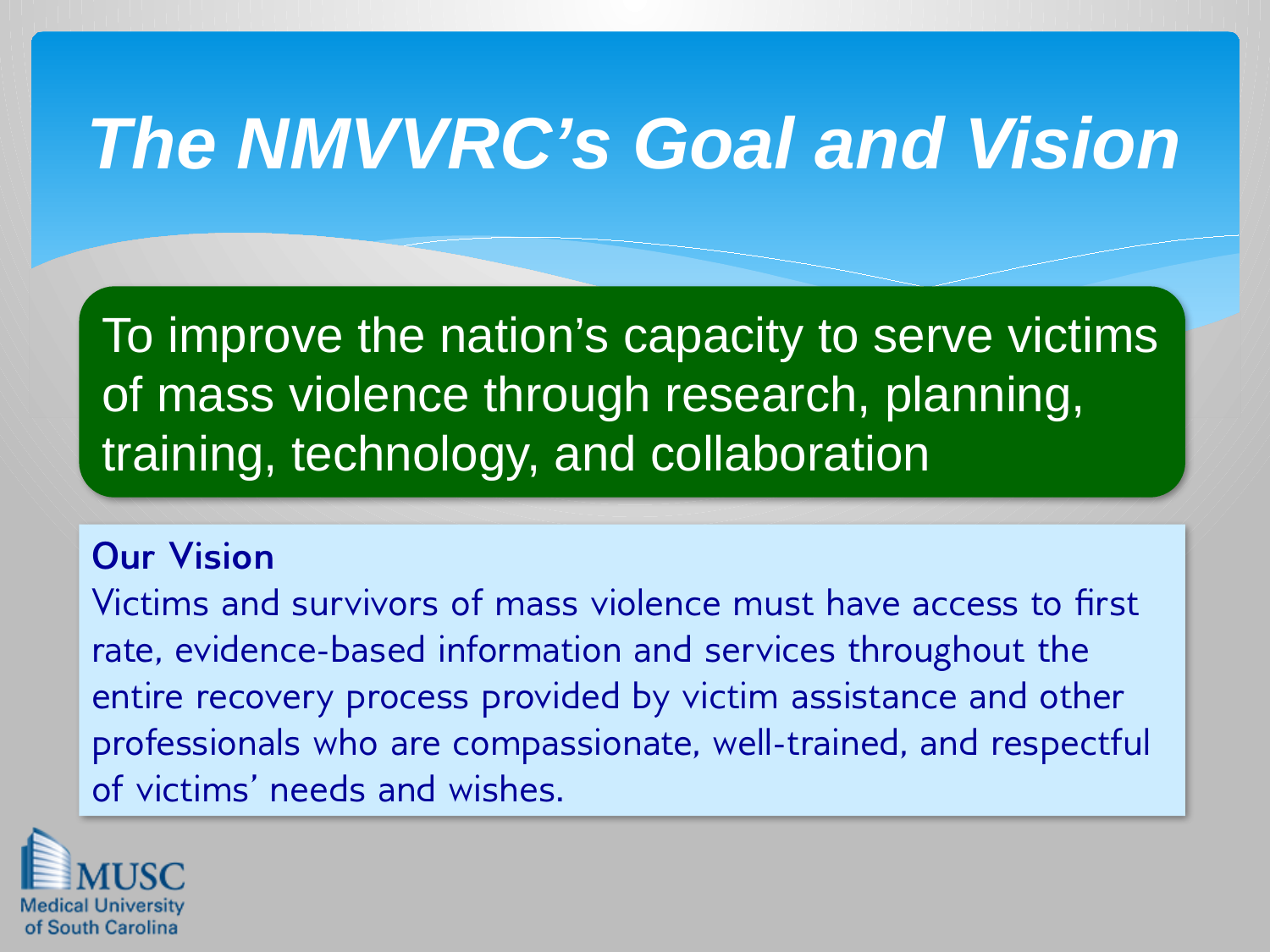

# The NMVVRC’s Goal and Vision
To improve the nation’s capacity to serve victims of mass violence through research, planning, training, technology, and collaboration
Our Vision
Victims and survivors of mass violence must have access to first rate, evidence-based information and services throughout the entire recovery process provided by victim assistance and other professionals who are compassionate, well-trained, and respectful of victims’ needs and wishes.